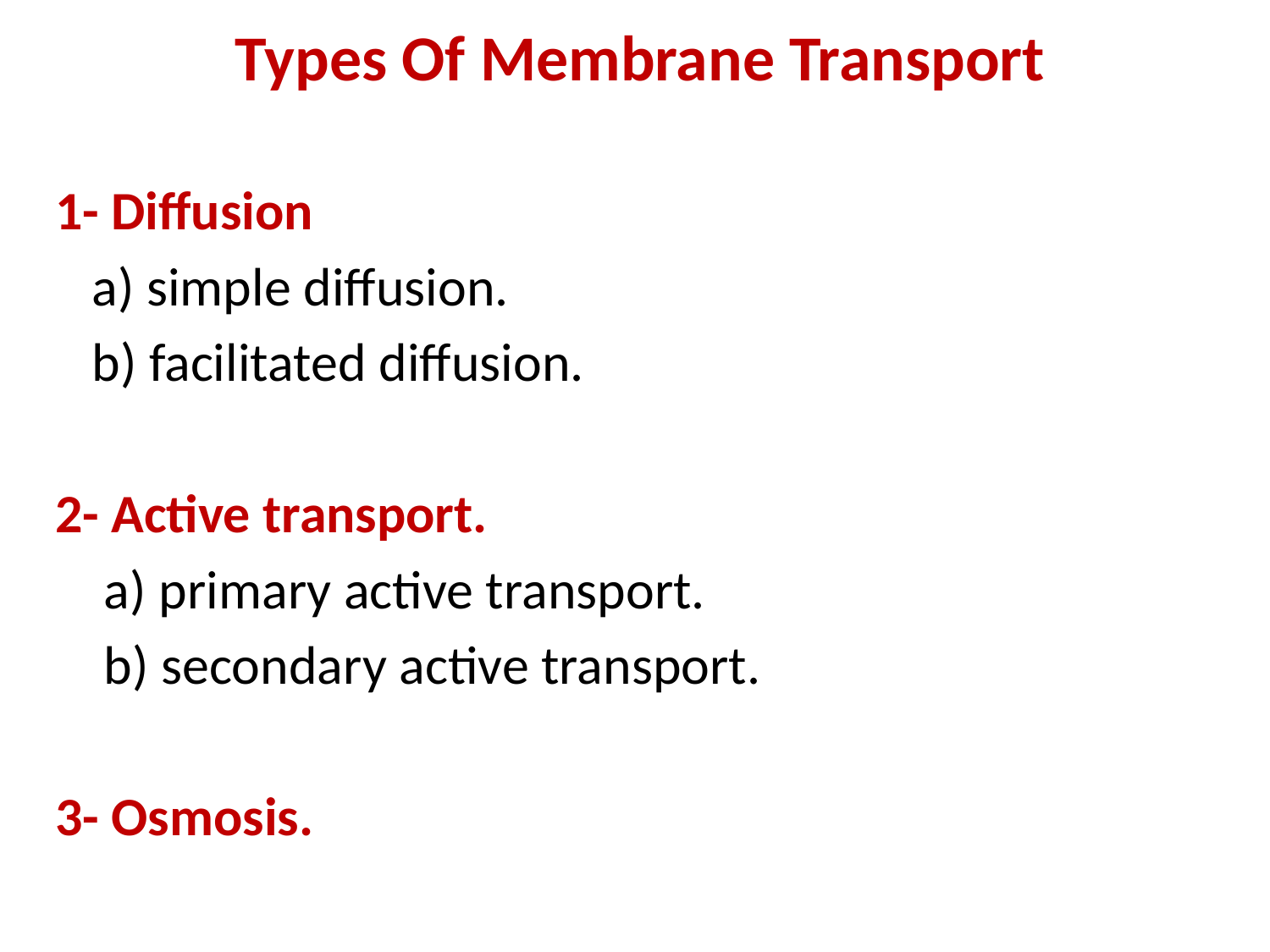

# Types Of Membrane Transport
1- Diffusion
   a) simple diffusion.
   b) facilitated diffusion.

2- Active transport.
    a) primary active transport.
    b) secondary active transport.

3- Osmosis.